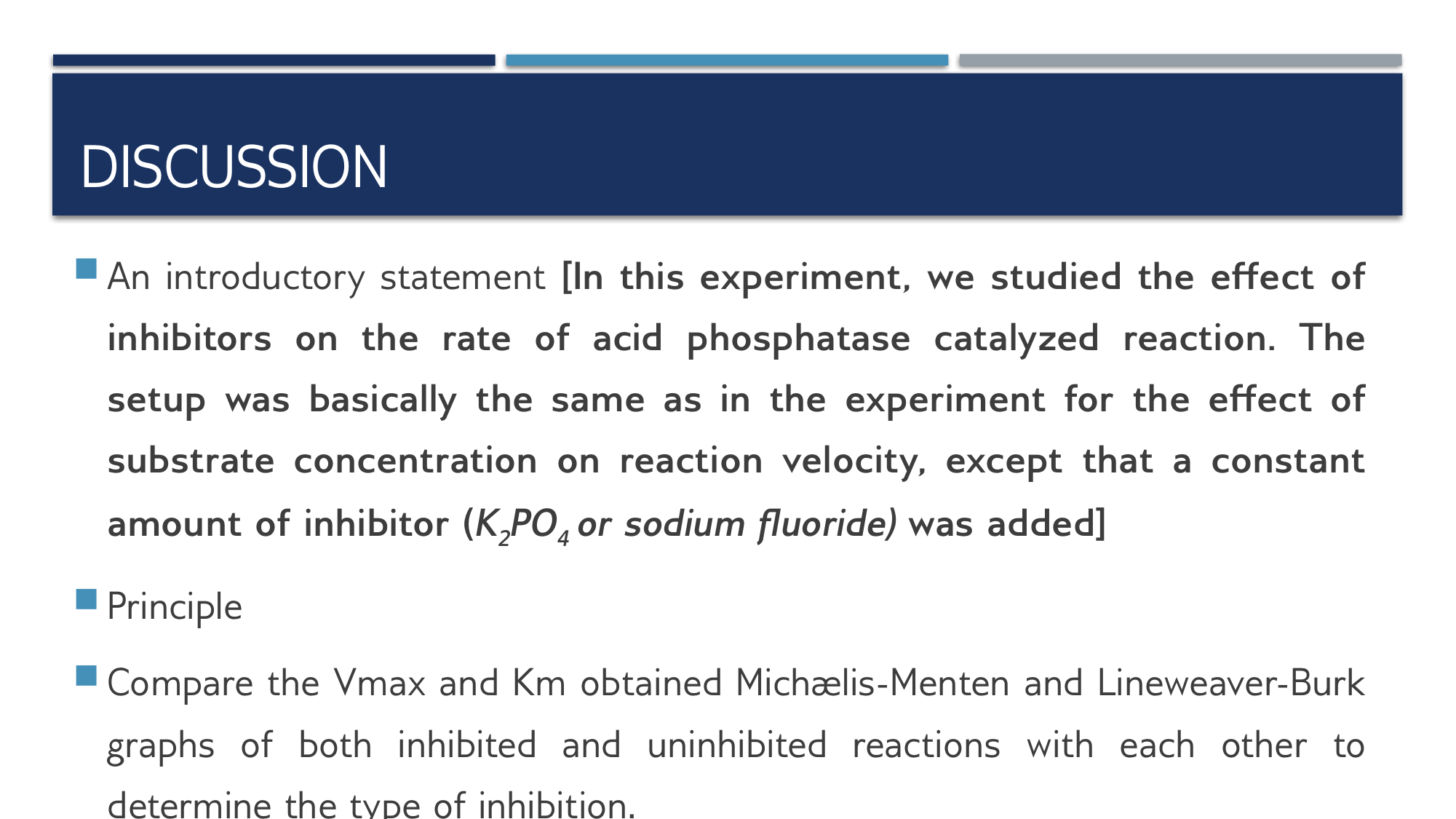

# discussion
An introductory statement [In this experiment, we studied the effect of inhibitors on the rate of acid phosphatase catalyzed reaction. The setup was basically the same as in the experiment for the effect of substrate concentration on reaction velocity, except that a constant amount of inhibitor (K2PO4 or sodium fluoride) was added]
Principle
Compare the Vmax and Km obtained Michaelis-Menten and Lineweaver-Burk graphs of both inhibited and uninhibited reactions with each other to determine the type of inhibition.